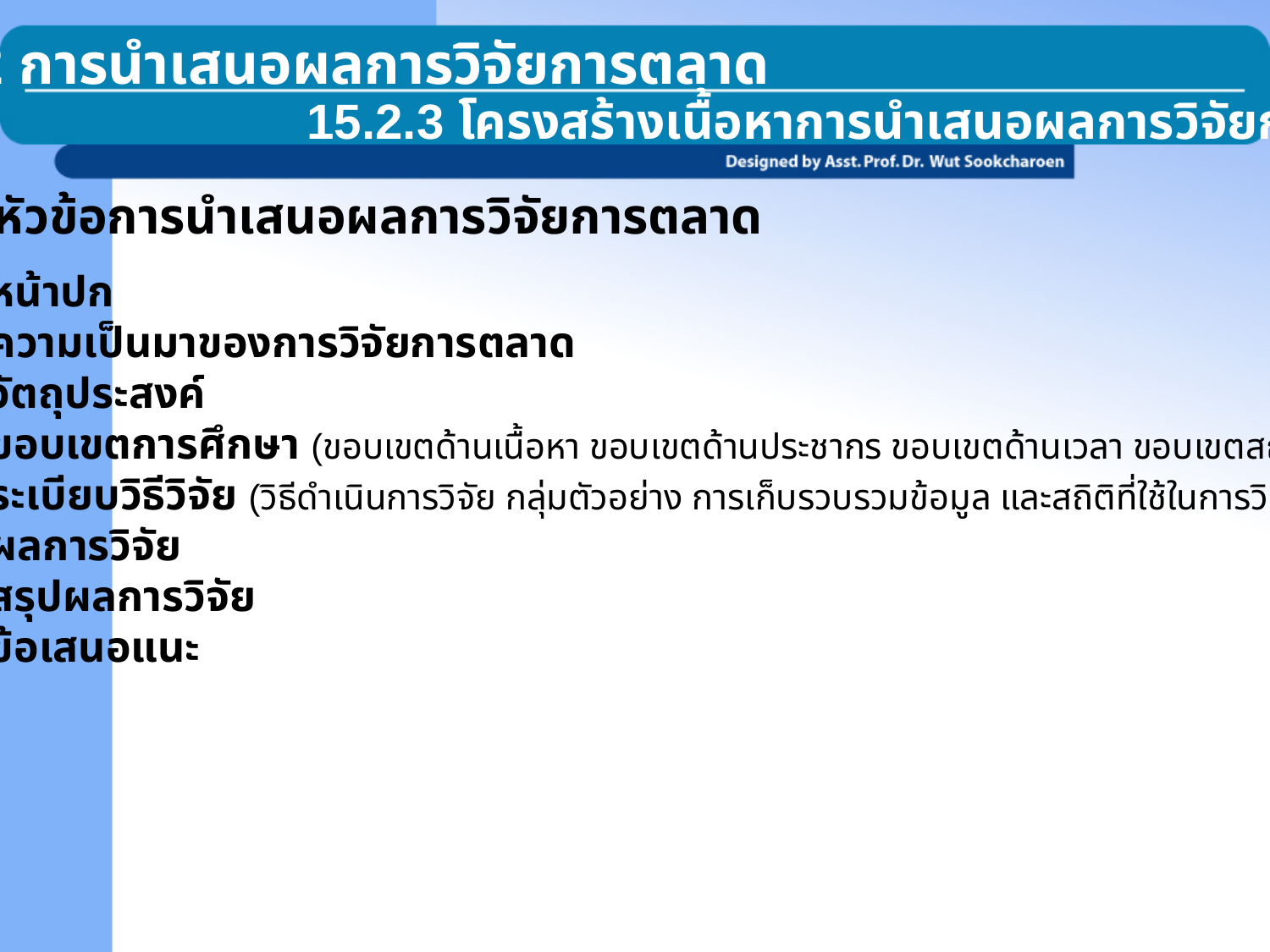

15.2 การนำเสนอผลการวิจัยการตลาด
15.2.3 โครงสร้างเนื้อหาการนำเสนอผลการวิจัยการตลาด
หัวข้อการนำเสนอผลการวิจัยการตลาด
 หน้าปก
 ความเป็นมาของการวิจัยการตลาด
 วัตถุประสงค์
 ขอบเขตการศึกษา (ขอบเขตด้านเนื้อหา ขอบเขตด้านประชากร ขอบเขตด้านเวลา ขอบเขตสถานที่)
 ระเบียบวิธีวิจัย (วิธีดำเนินการวิจัย กลุ่มตัวอย่าง การเก็บรวบรวมข้อมูล และสถิติที่ใช้ในการวิเคราะห์ข้อมูล)
 ผลการวิจัย
 สรุปผลการวิจัย
 ข้อเสนอแนะ